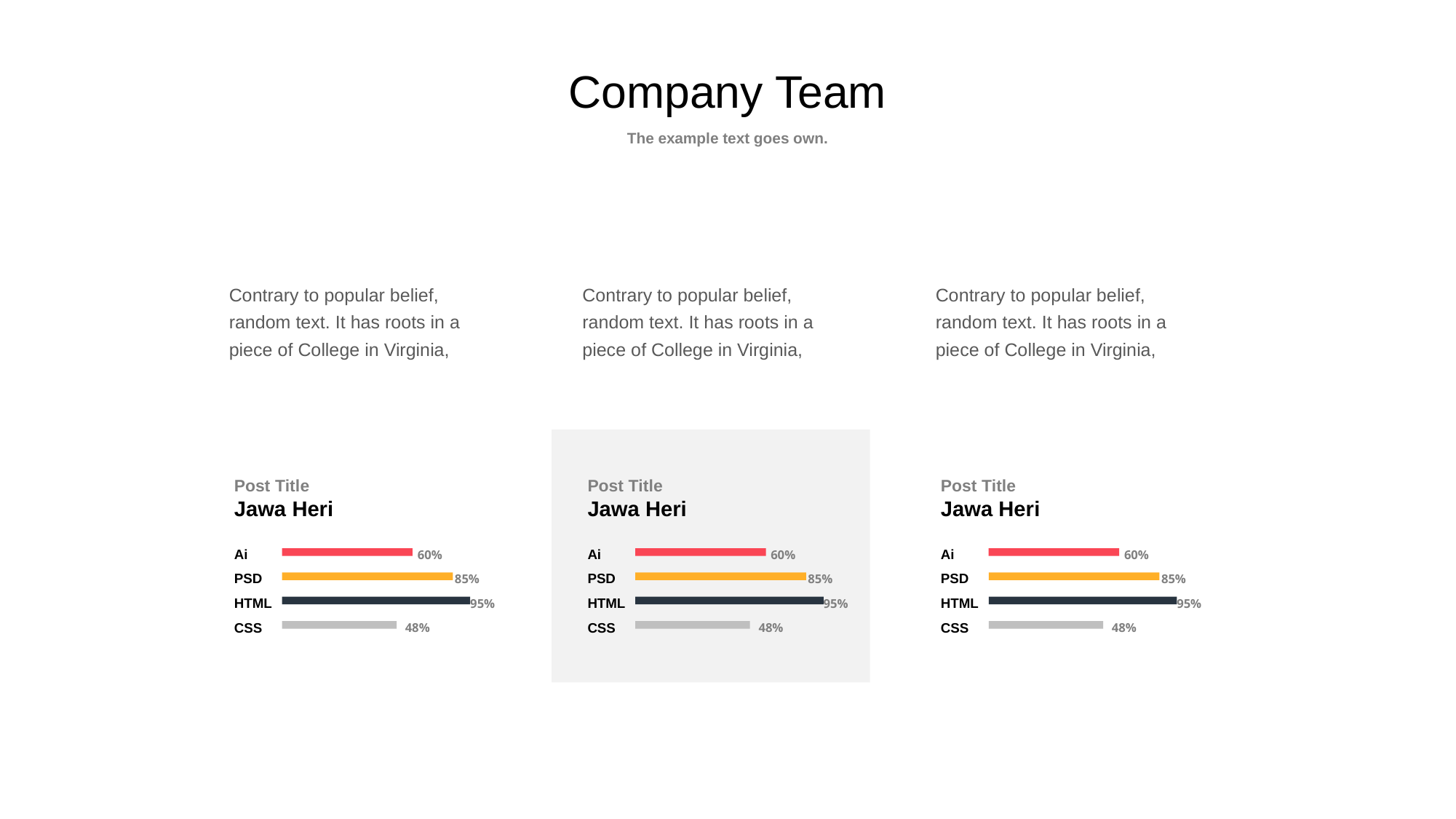

# Company Team
The example text goes own.
Contrary to popular belief, random text. It has roots in a piece of College in Virginia,
Contrary to popular belief, random text. It has roots in a piece of College in Virginia,
Contrary to popular belief, random text. It has roots in a piece of College in Virginia,

Post Title
Jawa Heri
Post Title
Jawa Heri
Post Title
Jawa Heri
Ai
PSD
HTML
CSS
Ai
PSD
HTML
CSS
Ai
PSD
HTML
CSS
    60%
                85%
                     95%
48%
    60%
                85%
                     95%
48%
    60%
                85%
                     95%
48%